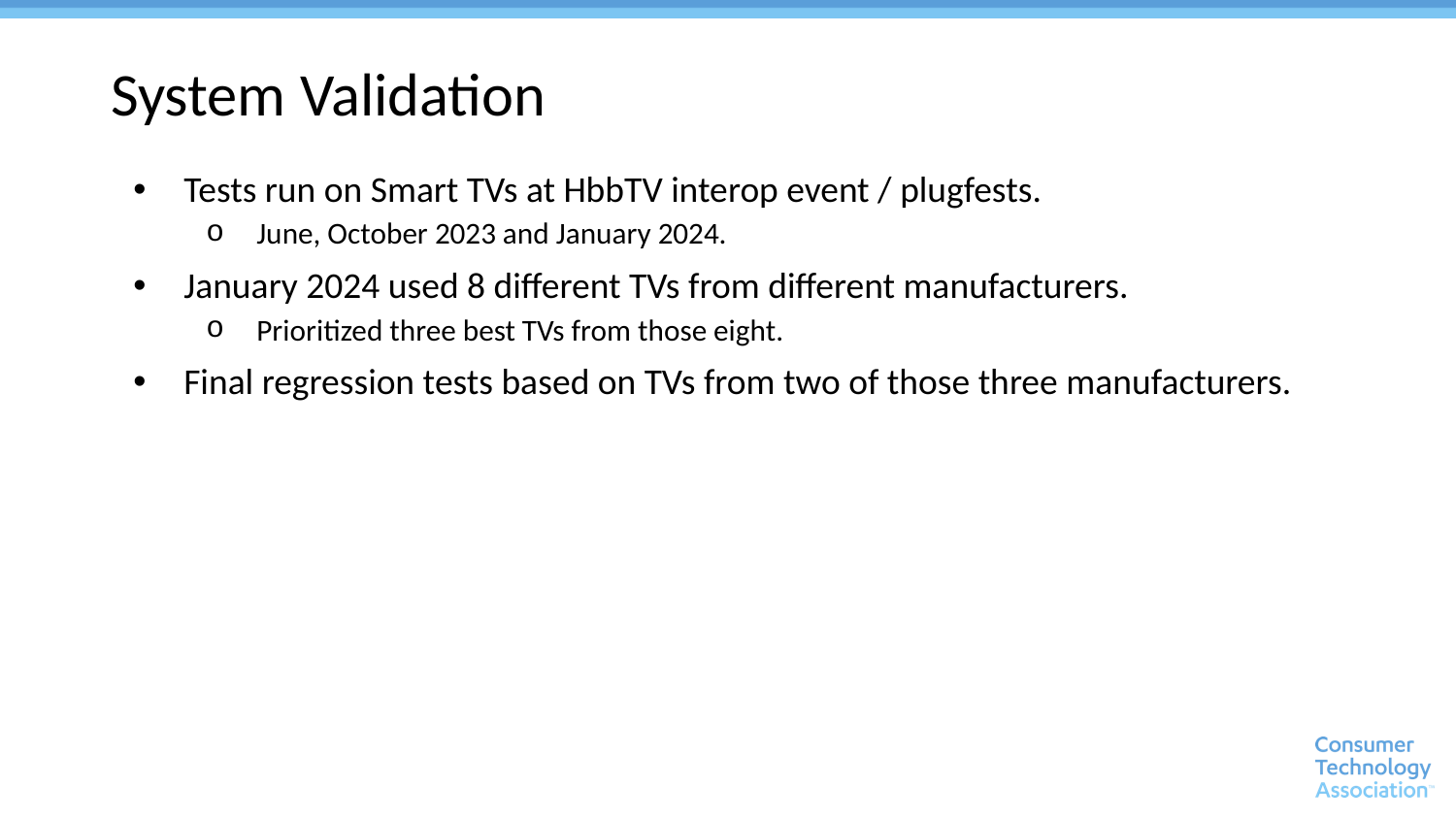

# System Validation
Tests run on Smart TVs at HbbTV interop event / plugfests.
June, October 2023 and January 2024.
January 2024 used 8 different TVs from different manufacturers.
Prioritized three best TVs from those eight.
Final regression tests based on TVs from two of those three manufacturers.